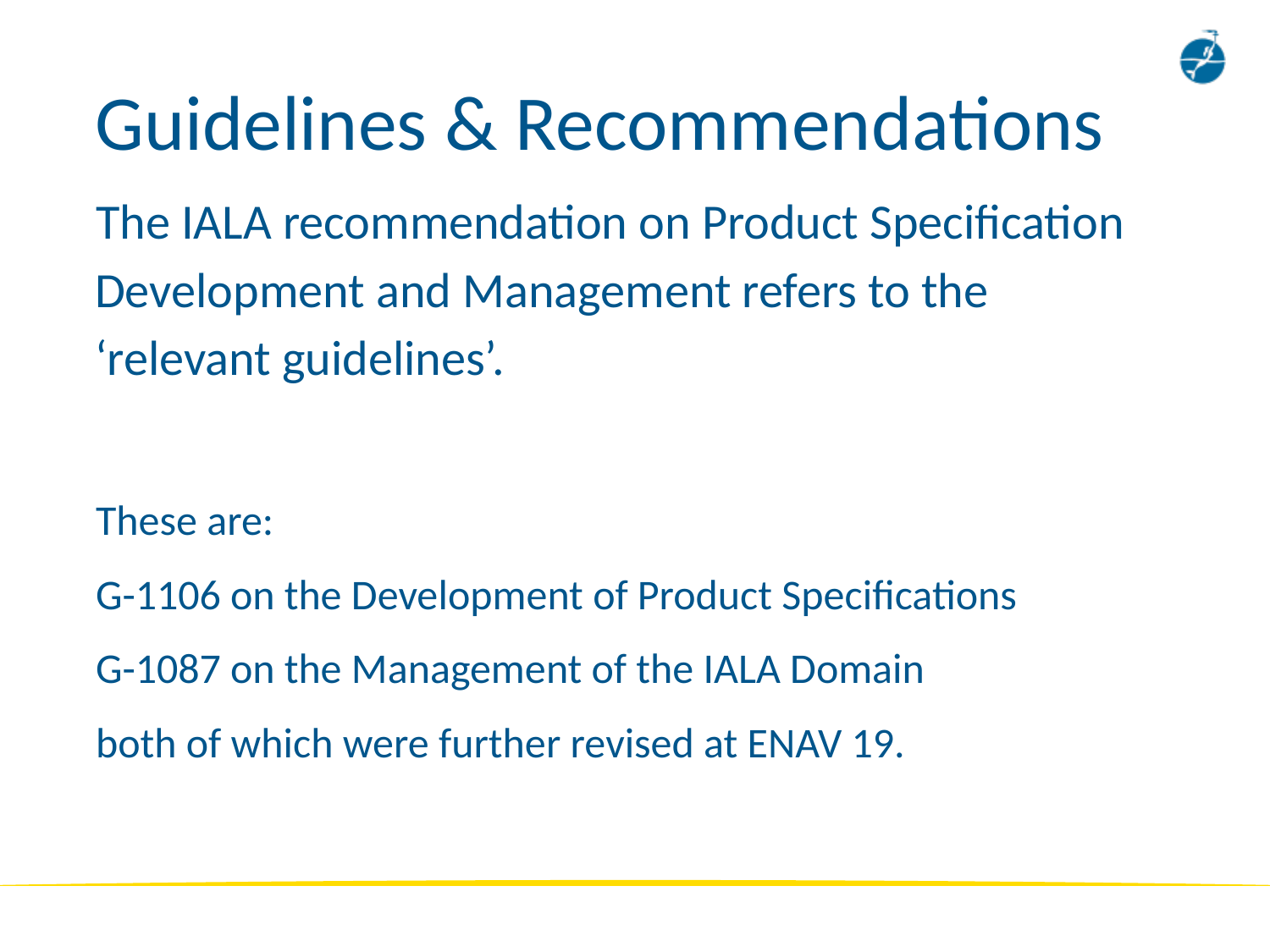

# Guidelines & Recommendations
The IALA recommendation on Product Specification Development and Management refers to the ‘relevant guidelines’.

These are:
G-1106 on the Development of Product Specifications
G-1087 on the Management of the IALA Domain
both of which were further revised at ENAV 19.